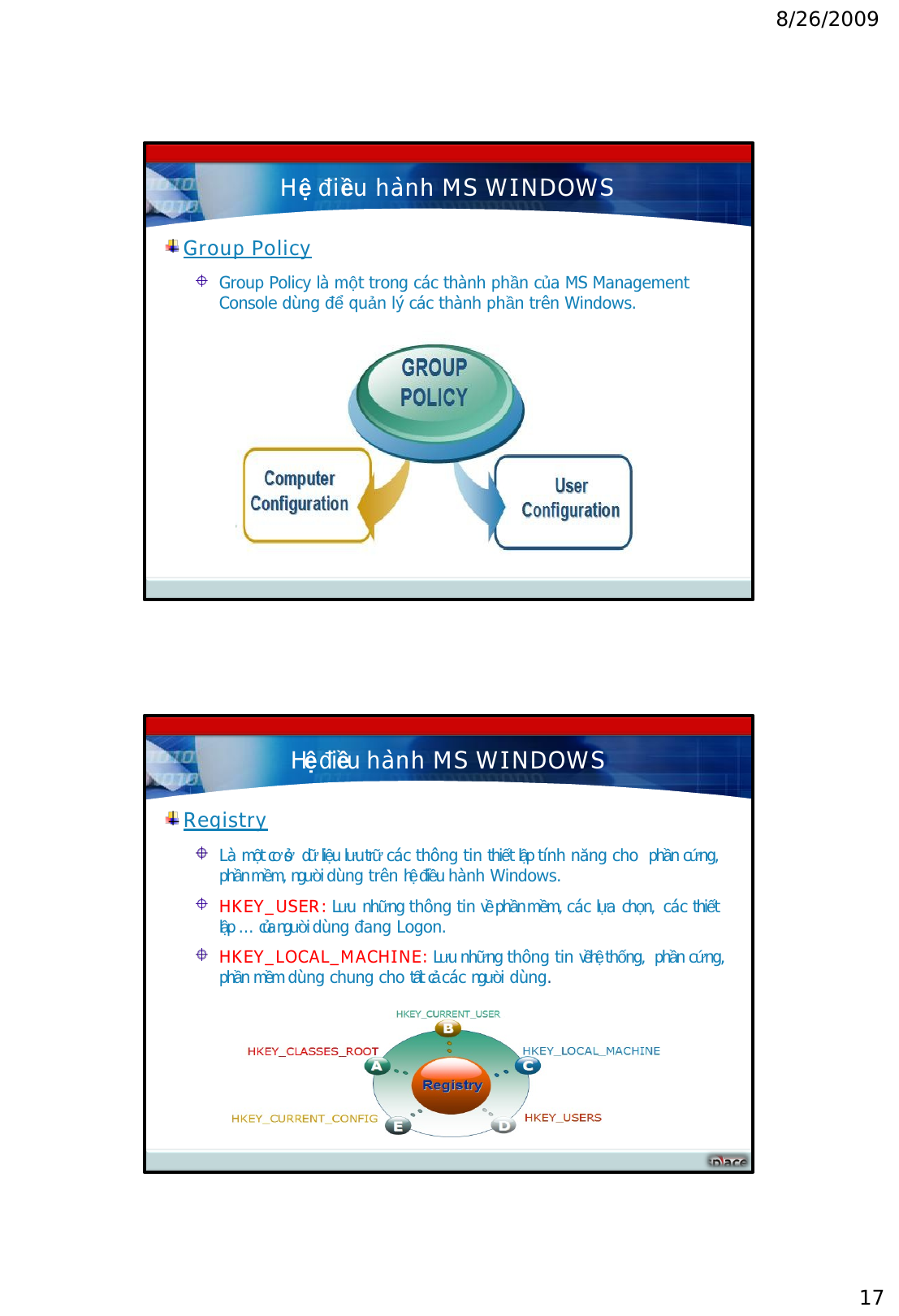

8/26/2009

Hệ điều hành MS WINDOWS

Group Policy
Group Policy là một trong các thành phần của MS Management  Console dùng để quản lý các thành phần trên Windows.

Hệ điều hành MS WINDOWS

Registry
Là một cơ sở dữ liệu lưu trữ các thông tin thiết lập tính năng cho  phần cứng, phần mềm, người dùng trên hệ điều hành Windows.
HKEY_USER: Lưu những thông tin về phần mềm, các lựa  chọn,  các thiết lập ... của người dùng đang Logon.
HKEY_LOCAL_MACHINE: Lưu những thông tin về hệ thống,  phần cứng, phần mềm dùng chung cho tất cả các người dùng.

17